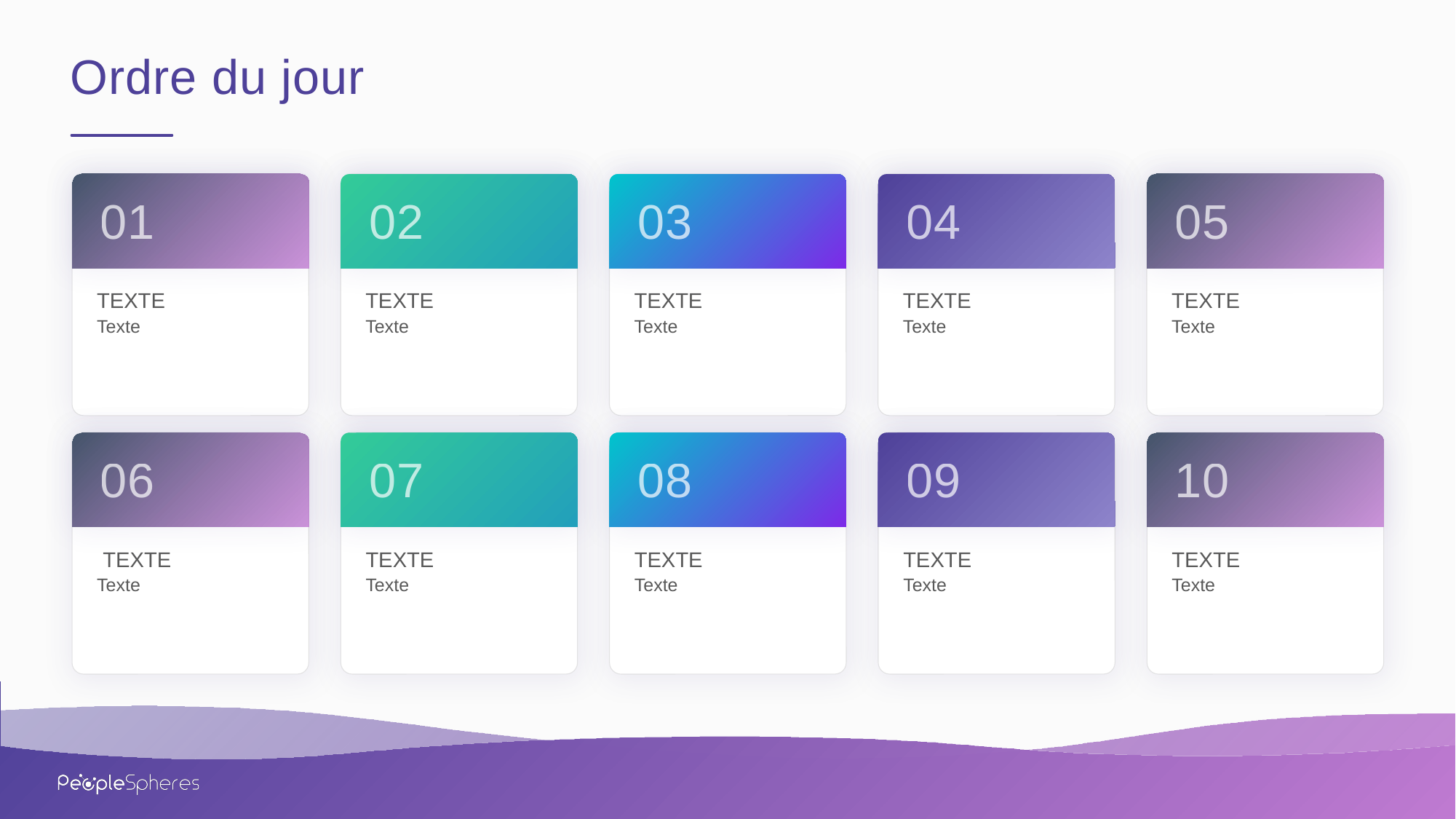

# Ordre du jour
TEXTE
Texte
01
TEXTE
Texte
02
TEXTE
Texte
03
TEXTE
Texte
04
TEXTE
Texte
05
 TEXTE
Texte
06
07
TEXTE
Texte
08
TEXTE
Texte
09
TEXTE
Texte
10
TEXTE
Texte